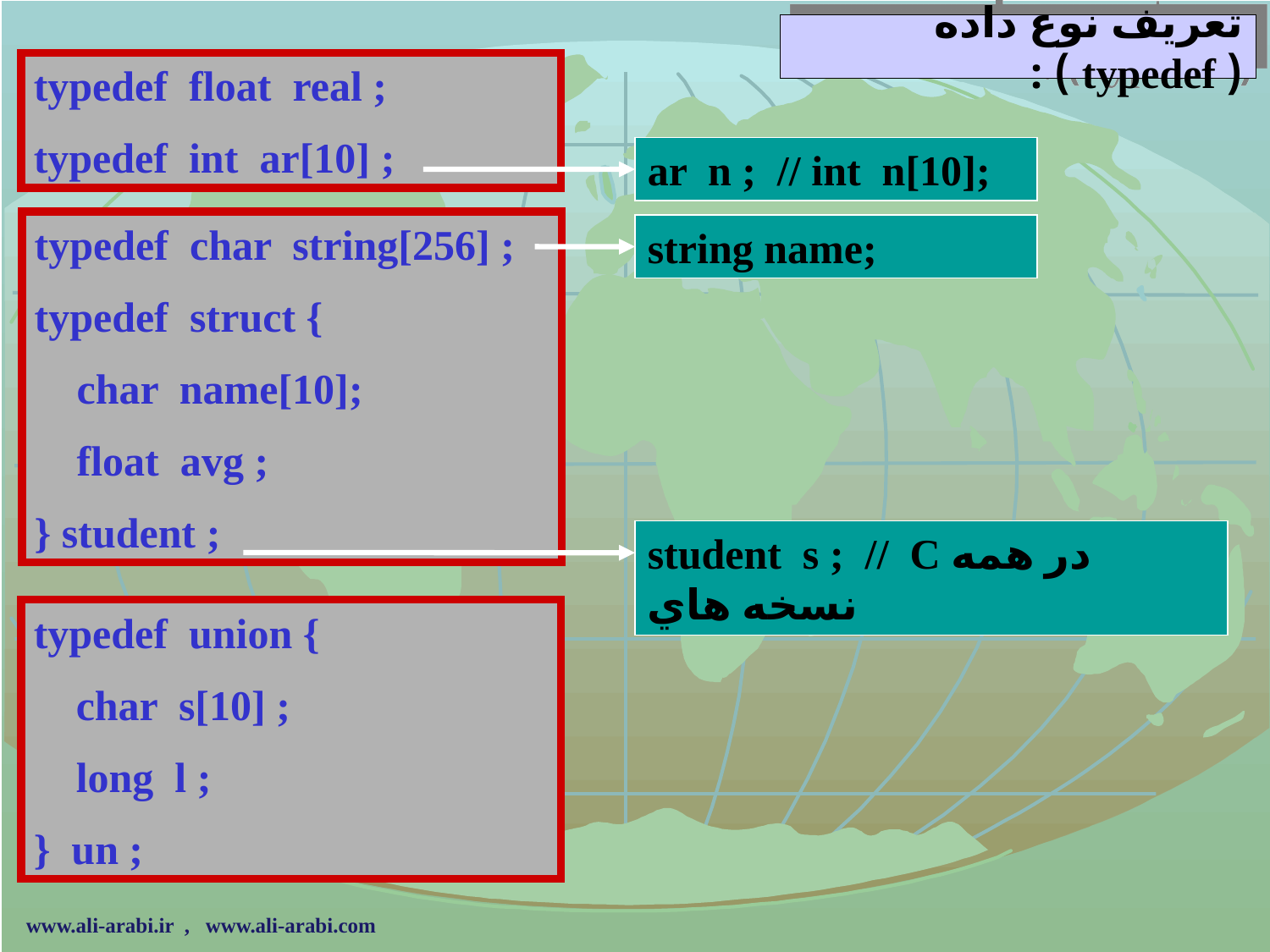

# تعريف نوع داده ( typedef ) :
typedef  float  real ;
typedef  int  ar[10] ;
ar  n ;  // int  n[10];

typedef  char  string[256] ;
typedef  struct {
    char  name[10];
    float  avg ;
} student ;
string name;

student  s ;  //  C در همه نسخه هاي

typedef  union {
    char  s[10] ;
    long  l ;
}  un ;